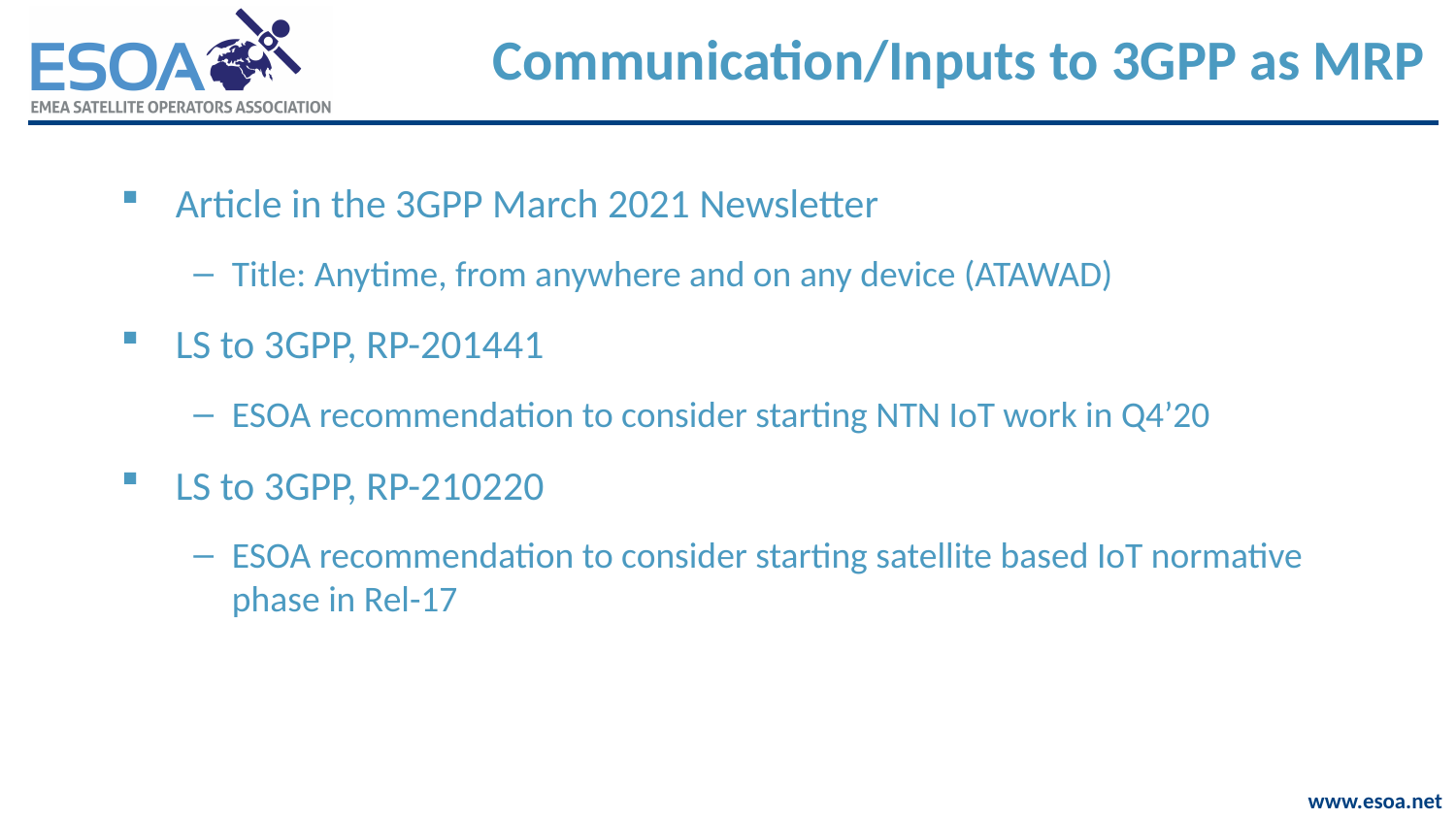

# Communication/Inputs to 3GPP as MRP
Article in the 3GPP March 2021 Newsletter
Title: Anytime, from anywhere and on any device (ATAWAD)
LS to 3GPP, RP-201441
ESOA recommendation to consider starting NTN IoT work in Q4’20
LS to 3GPP, RP-210220
ESOA recommendation to consider starting satellite based IoT normative phase in Rel-17